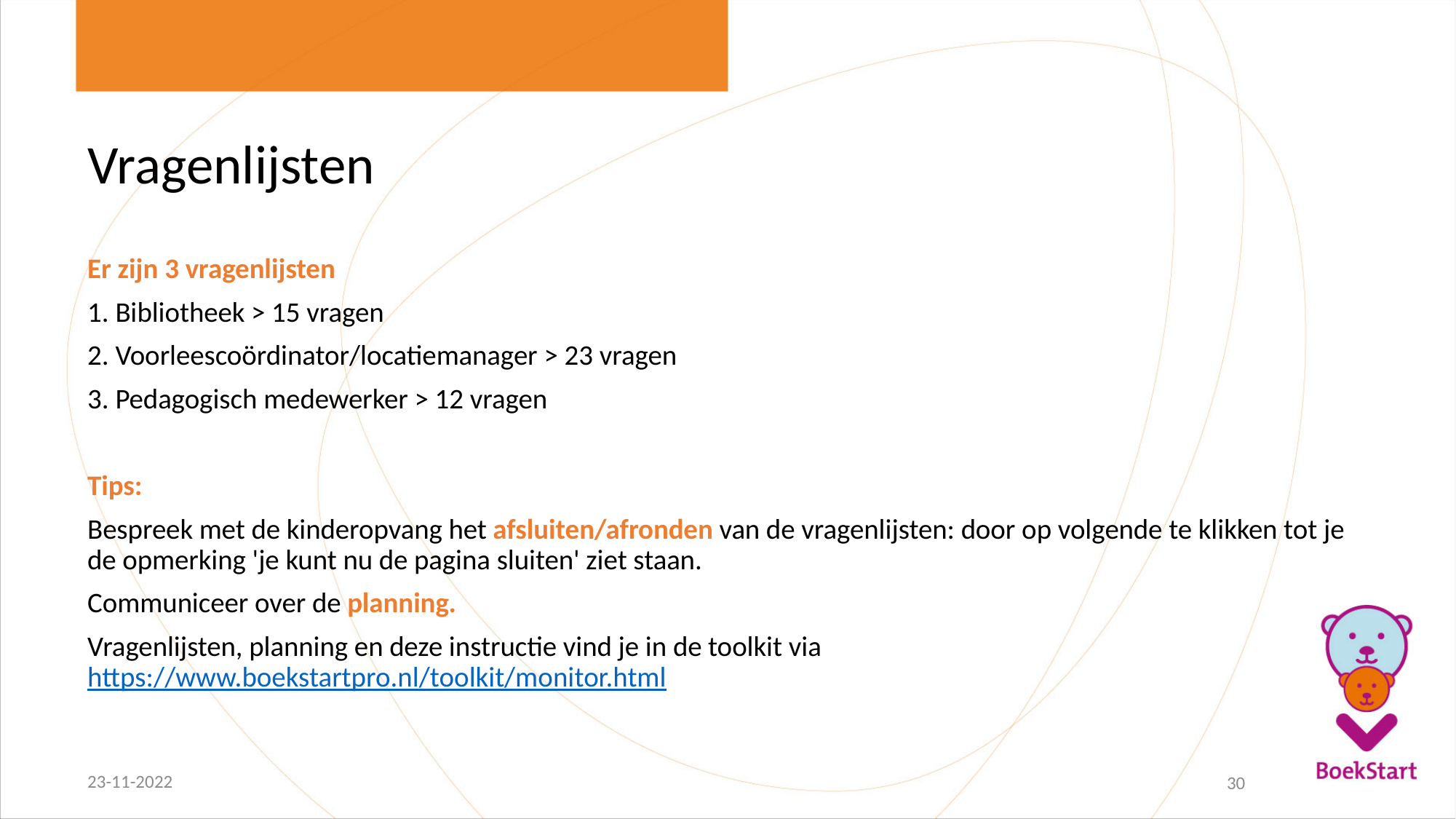

# Vragenlijsten
Er zijn 3 vragenlijsten
1. Bibliotheek > 15 vragen
2. Voorleescoördinator/locatiemanager > 23 vragen
3. Pedagogisch medewerker > 12 vragen

Tips:
Bespreek met de kinderopvang het afsluiten/afronden van de vragenlijsten: door op volgende te klikken tot je de opmerking 'je kunt nu de pagina sluiten' ziet staan.
Communiceer over de planning.
Vragenlijsten, planning en deze instructie vind je in de toolkit via https://www.boekstartpro.nl/toolkit/monitor.html

23-11-2022

30